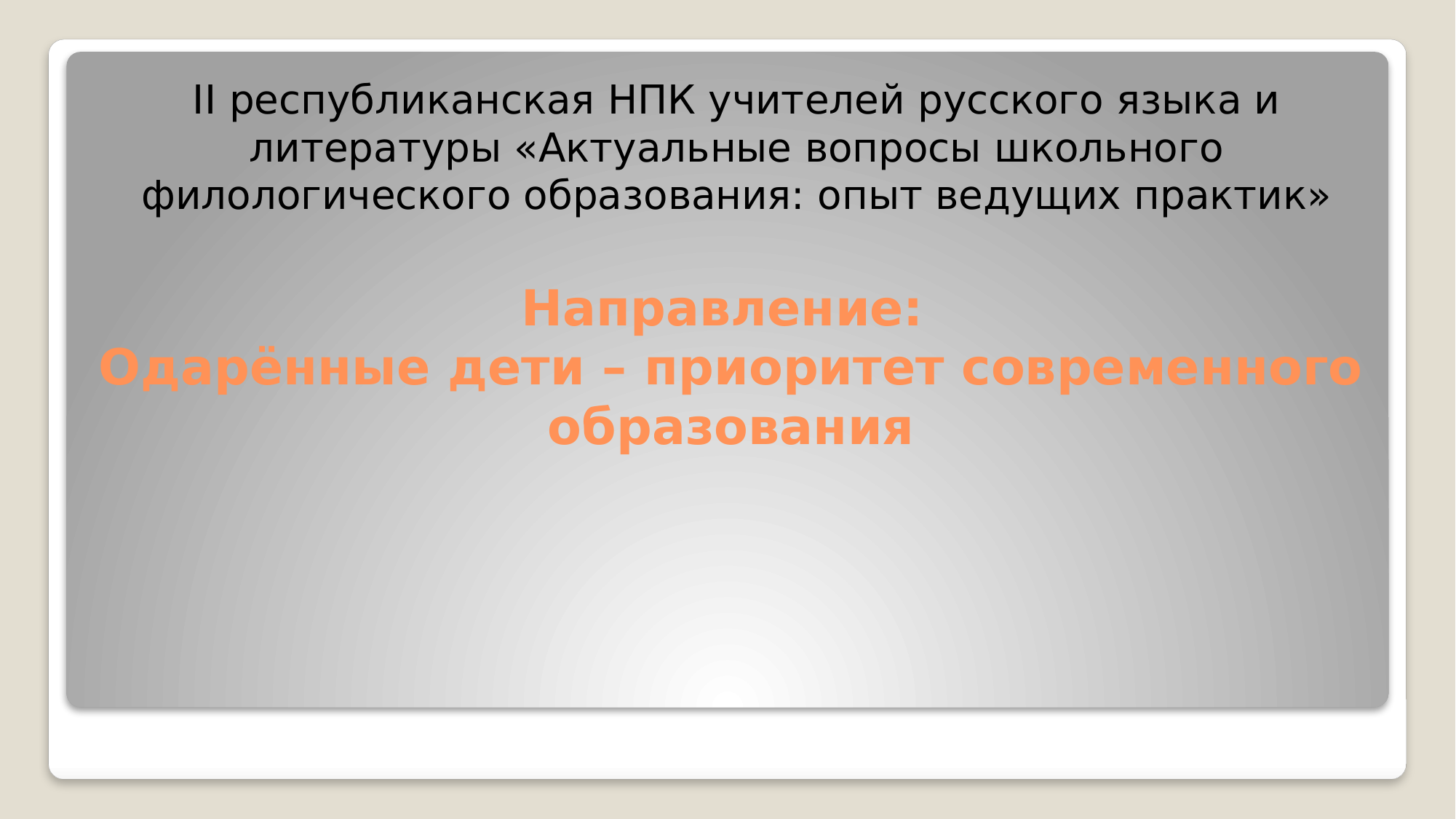

II республиканская НПК учителей русского языка и литературы «Актуальные вопросы школьного филологического образования: опыт ведущих практик»
# Направление: Одарённые дети – приоритет современного образования